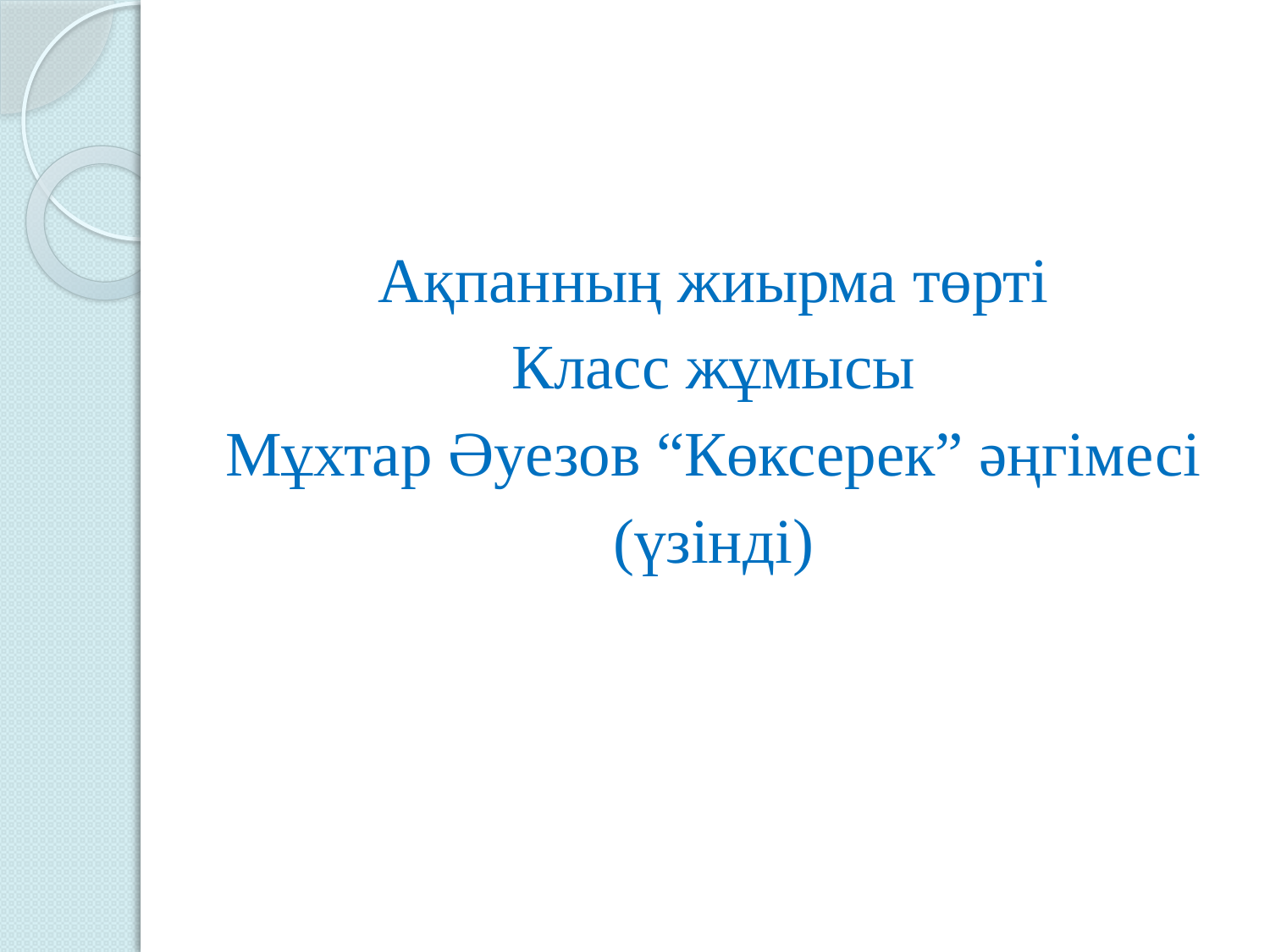

Ақпанның жиырма төрті
Класс жұмысы
Мұхтар Әуезов “Көксерек” әңгімесі
(үзінді)